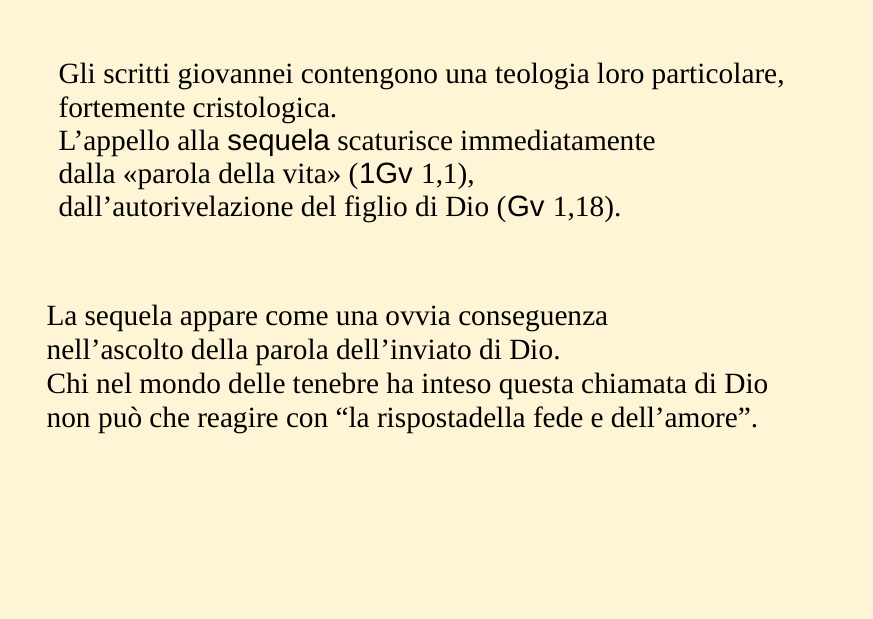

Gli scritti giovannei contengono una teologia loro particolare,
fortemente cristologica.
L’appello alla sequela scaturisce immediatamente
dalla «parola della vita» (1Gv 1,1),
dall’autorivelazione del figlio di Dio (Gv 1,18).

La sequela appare come una ovvia conseguenza
nell’ascolto della parola dell’inviato di Dio.
Chi nel mondo delle tenebre ha inteso questa chiamata di Dio
non può che reagire con “la rispostadella fede e dell’amore”.